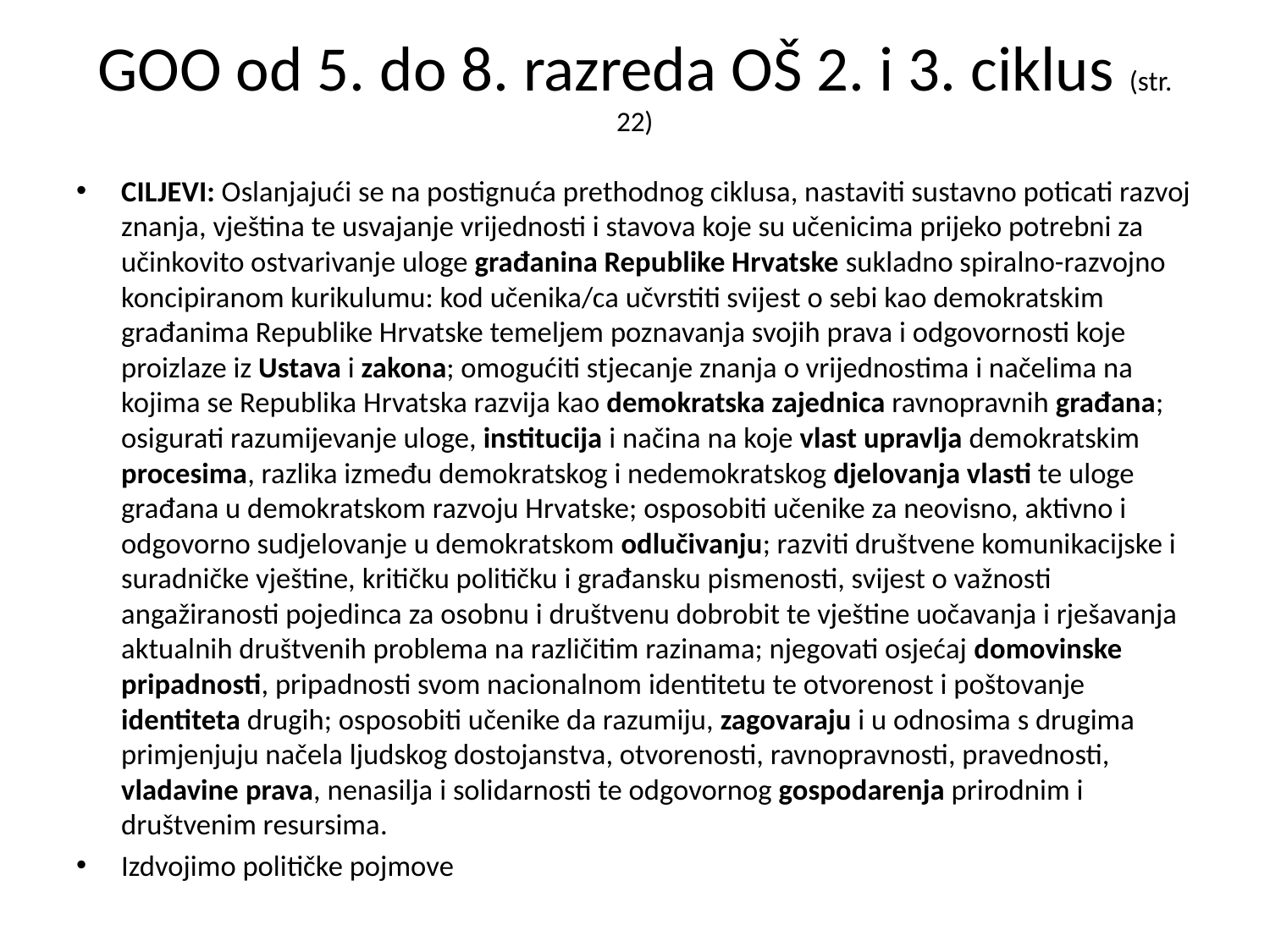

# GOO od 5. do 8. razreda OŠ 2. i 3. ciklus (str. 22)
CILJEVI: Oslanjajući se na postignuća prethodnog ciklusa, nastaviti sustavno poticati razvoj znanja, vještina te usvajanje vrijednosti i stavova koje su učenicima prijeko potrebni za učinkovito ostvarivanje uloge građanina Republike Hrvatske sukladno spiralno-razvojno koncipiranom kurikulumu: kod učenika/ca učvrstiti svijest o sebi kao demokratskim građanima Republike Hrvatske temeljem poznavanja svojih prava i odgovornosti koje proizlaze iz Ustava i zakona; omogućiti stjecanje znanja o vrijednostima i načelima na kojima se Republika Hrvatska razvija kao demokratska zajednica ravnopravnih građana; osigurati razumijevanje uloge, institucija i načina na koje vlast upravlja demokratskim procesima, razlika između demokratskog i nedemokratskog djelovanja vlasti te uloge građana u demokratskom razvoju Hrvatske; osposobiti učenike za neovisno, aktivno i odgovorno sudjelovanje u demokratskom odlučivanju; razviti društvene komunikacijske i suradničke vještine, kritičku političku i građansku pismenosti, svijest o važnosti angažiranosti pojedinca za osobnu i društvenu dobrobit te vještine uočavanja i rješavanja aktualnih društvenih problema na različitim razinama; njegovati osjećaj domovinske pripadnosti, pripadnosti svom nacionalnom identitetu te otvorenost i poštovanje identiteta drugih; osposobiti učenike da razumiju, zagovaraju i u odnosima s drugima primjenjuju načela ljudskog dostojanstva, otvorenosti, ravnopravnosti, pravednosti, vladavine prava, nenasilja i solidarnosti te odgovornog gospodarenja prirodnim i društvenim resursima.
Izdvojimo političke pojmove